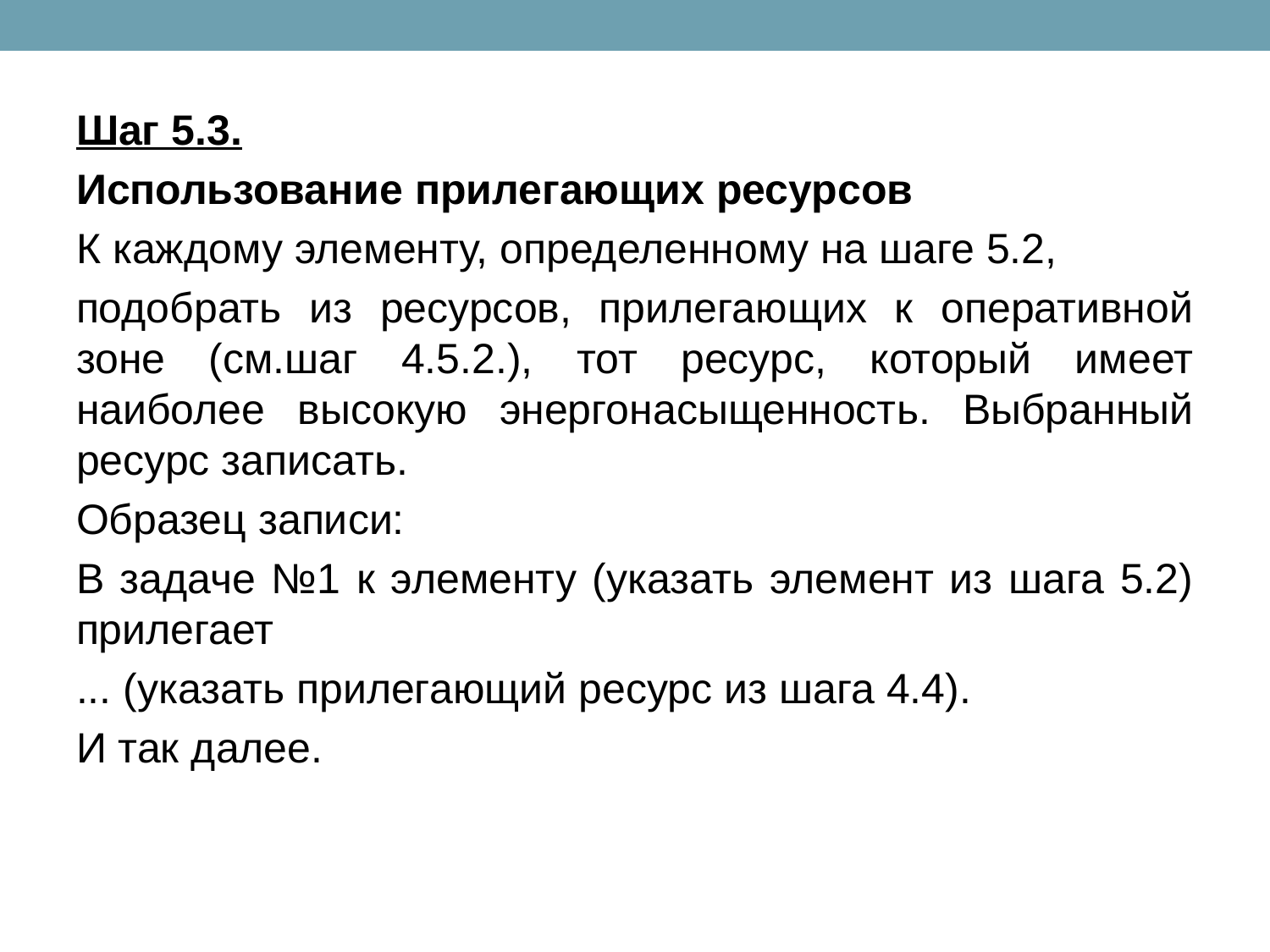

Шаг 5.3.
Использование прилегающих ресурсов
К каждому элементу, определенному на шаге 5.2,
подобрать из ресурсов, прилегающих к оперативной зоне (см.шаг 4.5.2.), тот ресурс, который имеет наиболее высокую энергонасыщенность. Выбранный ресурс записать.
Образец записи:
В задаче №1 к элементу (указать элемент из шага 5.2) прилегает
... (указать прилегающий ресурс из шага 4.4).
И так далее.